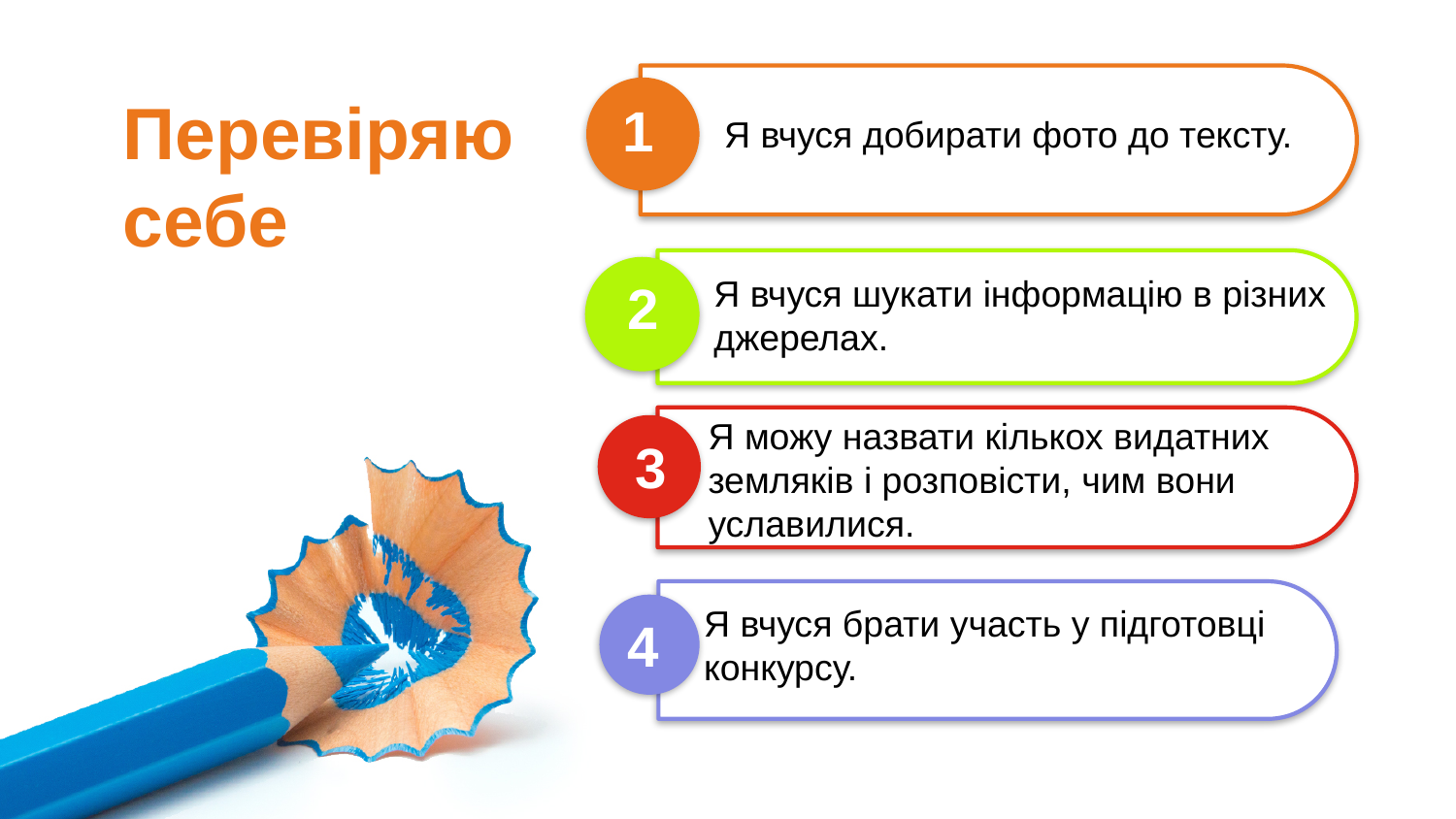

Перевіряю себе

1
Я вчуся добирати фото до тексту.

Я вчуся шукати інформацію в різних
джерелах.
2

Я можу назвати кількох видатних
земляків і розповісти, чим вони
уславилися.

3
Я вчуся брати участь у підготовці
конкурсу.

4